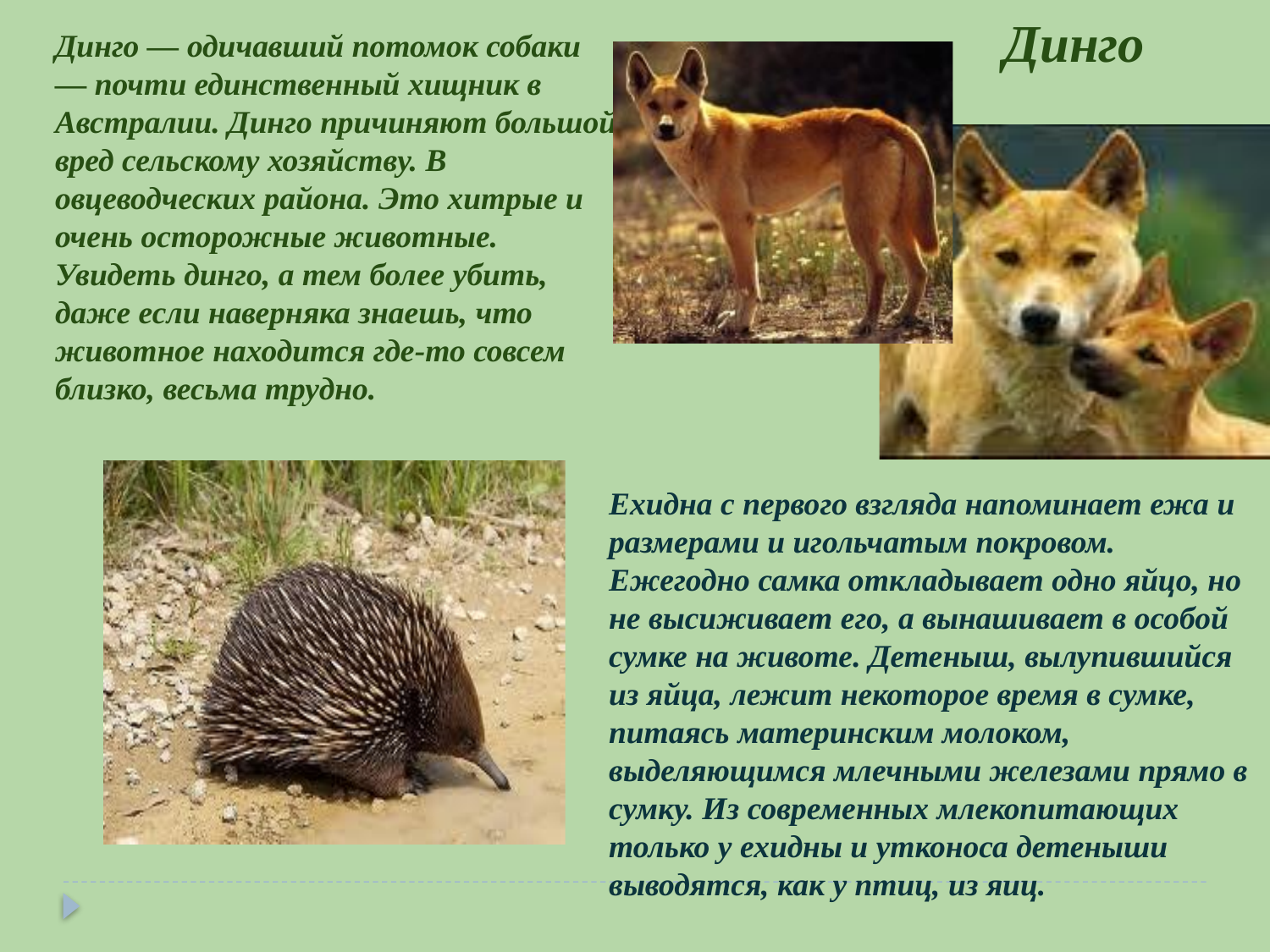

Динго

Динго — одичавший потомок собаки — почти единственный хищник в Австралии. Динго причиняют большой вред сельскому хозяйству. В овцеводческих района. Это хитрые и очень осторожные животные. Увидеть динго, а тем более убить, даже если наверняка знаешь, что животное находится где-то совсем близко, весьма трудно.

Ехидна с первого взгляда напоминает ежа и размерами и игольчатым покровом. Ежегодно самка откладывает одно яйцо, но не высиживает его, а вынашивает в особой сумке на животе. Детеныш, вылупившийся из яйца, лежит некоторое время в сумке, питаясь материнским молоком, выделяющимся млечными железами прямо в сумку. Из современных млекопитающих только у ехидны и утконоса детеныши выводятся, как у птиц, из яиц.